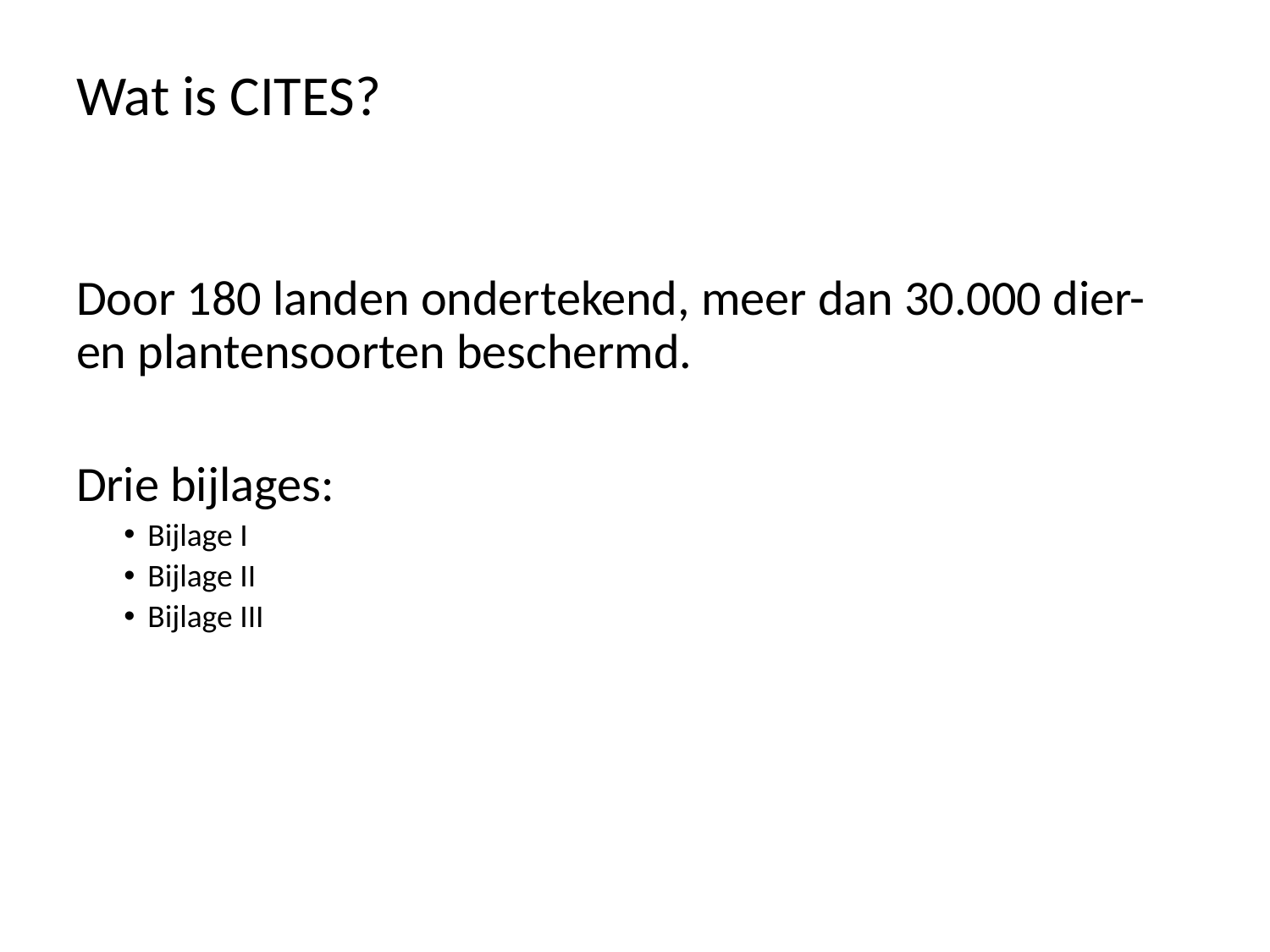

# Wat is CITES?
Door 180 landen ondertekend, meer dan 30.000 dier- en plantensoorten beschermd.

Drie bijlages:
Bijlage I
Bijlage II
Bijlage III